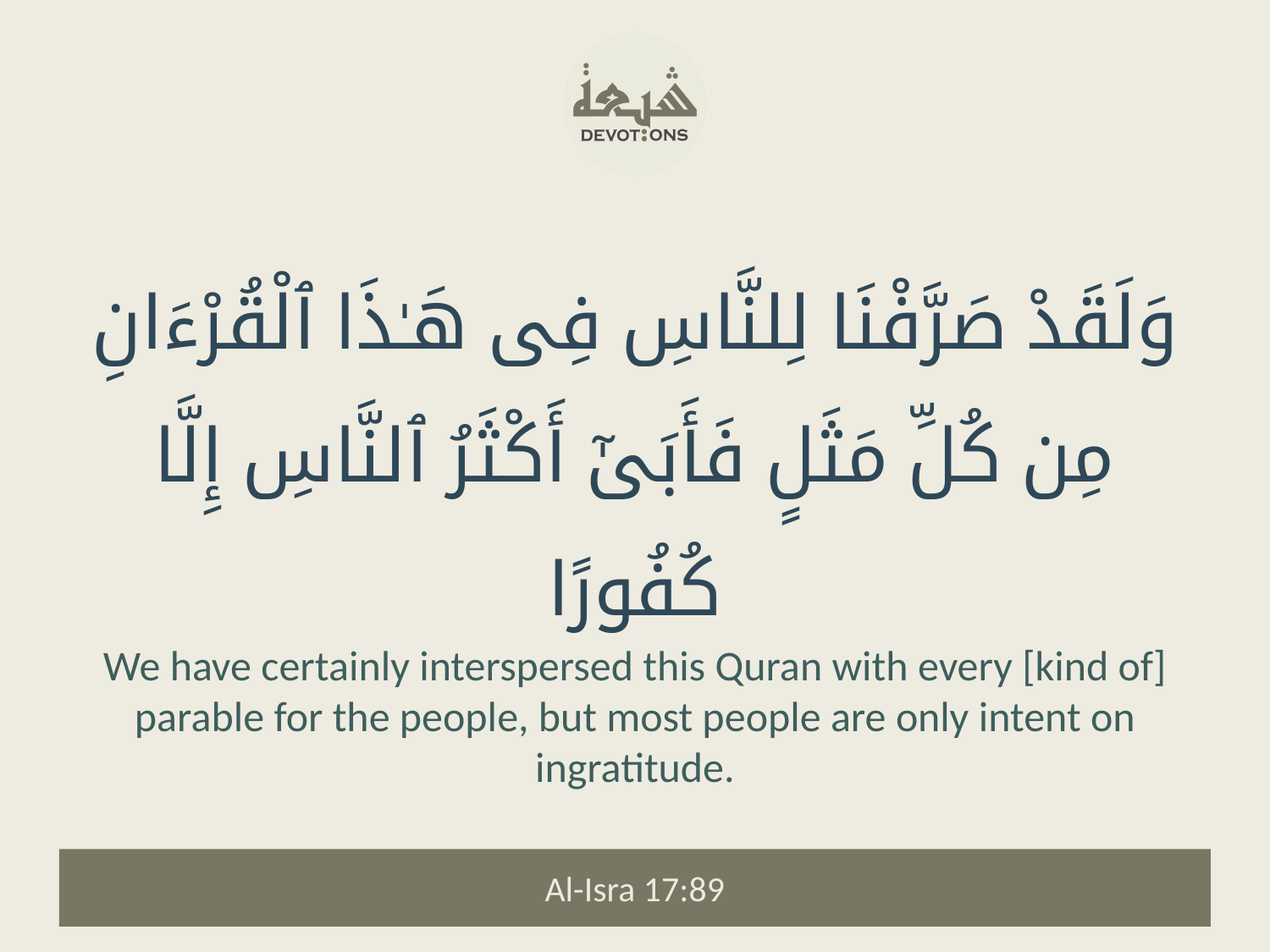

وَلَقَدْ صَرَّفْنَا لِلنَّاسِ فِى هَـٰذَا ٱلْقُرْءَانِ مِن كُلِّ مَثَلٍ فَأَبَىٰٓ أَكْثَرُ ٱلنَّاسِ إِلَّا كُفُورًا
We have certainly interspersed this Quran with every [kind of] parable for the people, but most people are only intent on ingratitude.
Al-Isra 17:89